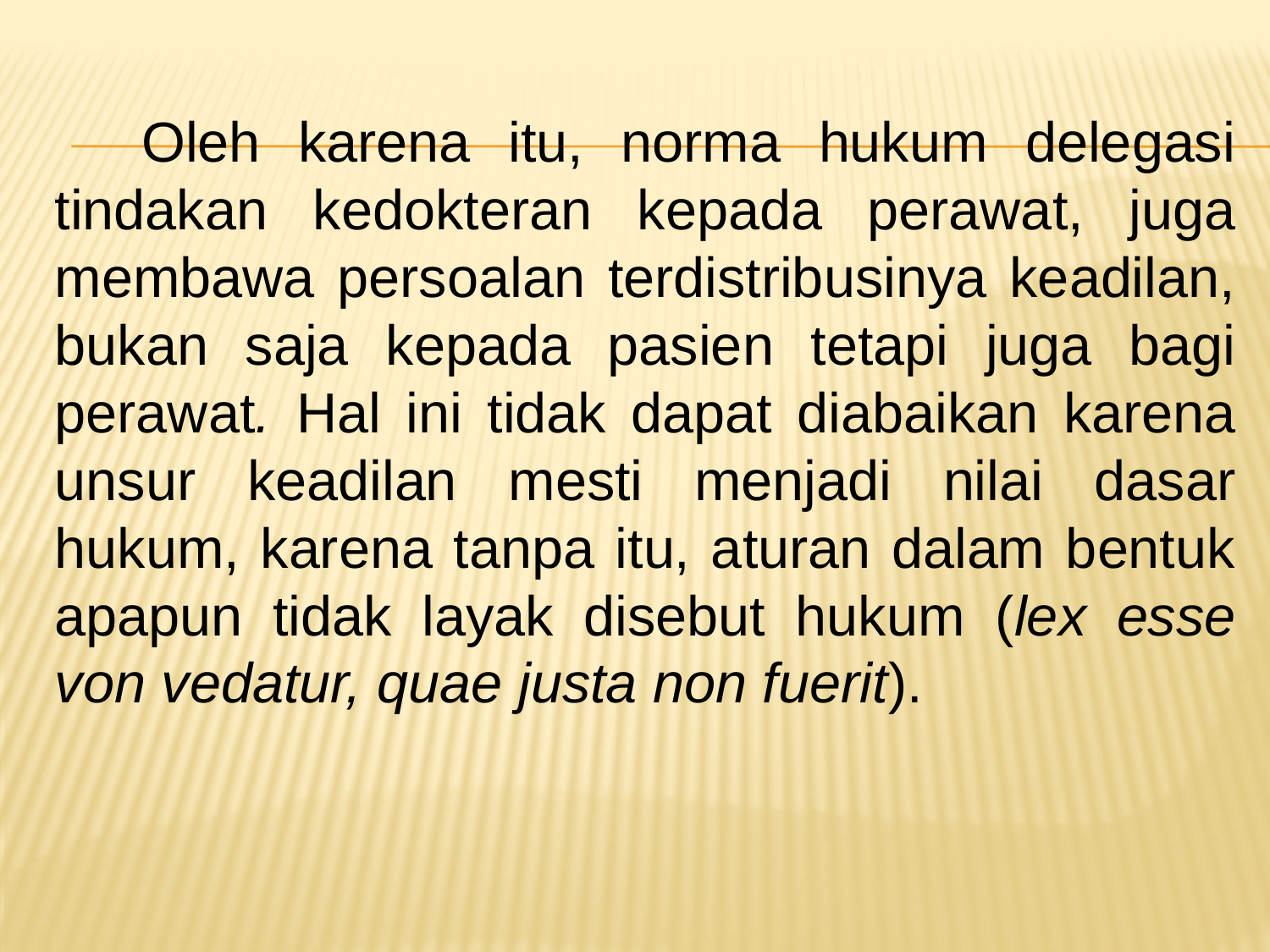

Oleh karena itu, norma hukum delegasi tindakan kedokteran kepada perawat, juga membawa persoalan terdistribusinya keadilan, bukan saja kepada pasien tetapi juga bagi perawat. Hal ini tidak dapat diabaikan karena unsur keadilan mesti menjadi nilai dasar hukum, karena tanpa itu, aturan dalam bentuk apapun tidak layak disebut hukum (lex esse von vedatur, quae justa non fuerit).